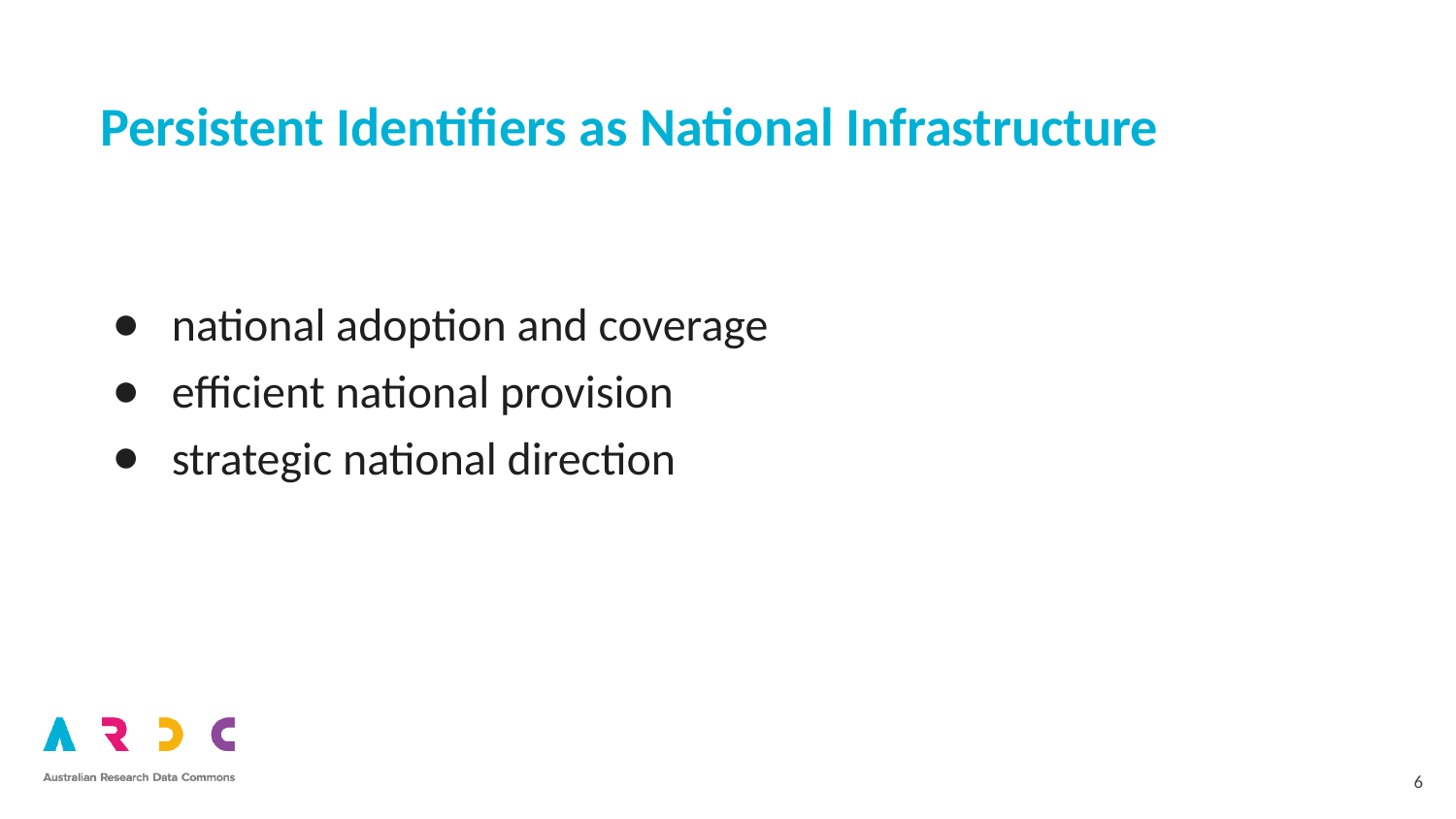

# Persistent Identifiers as National Infrastructure
national adoption and coverage
efficient national provision
strategic national direction
6